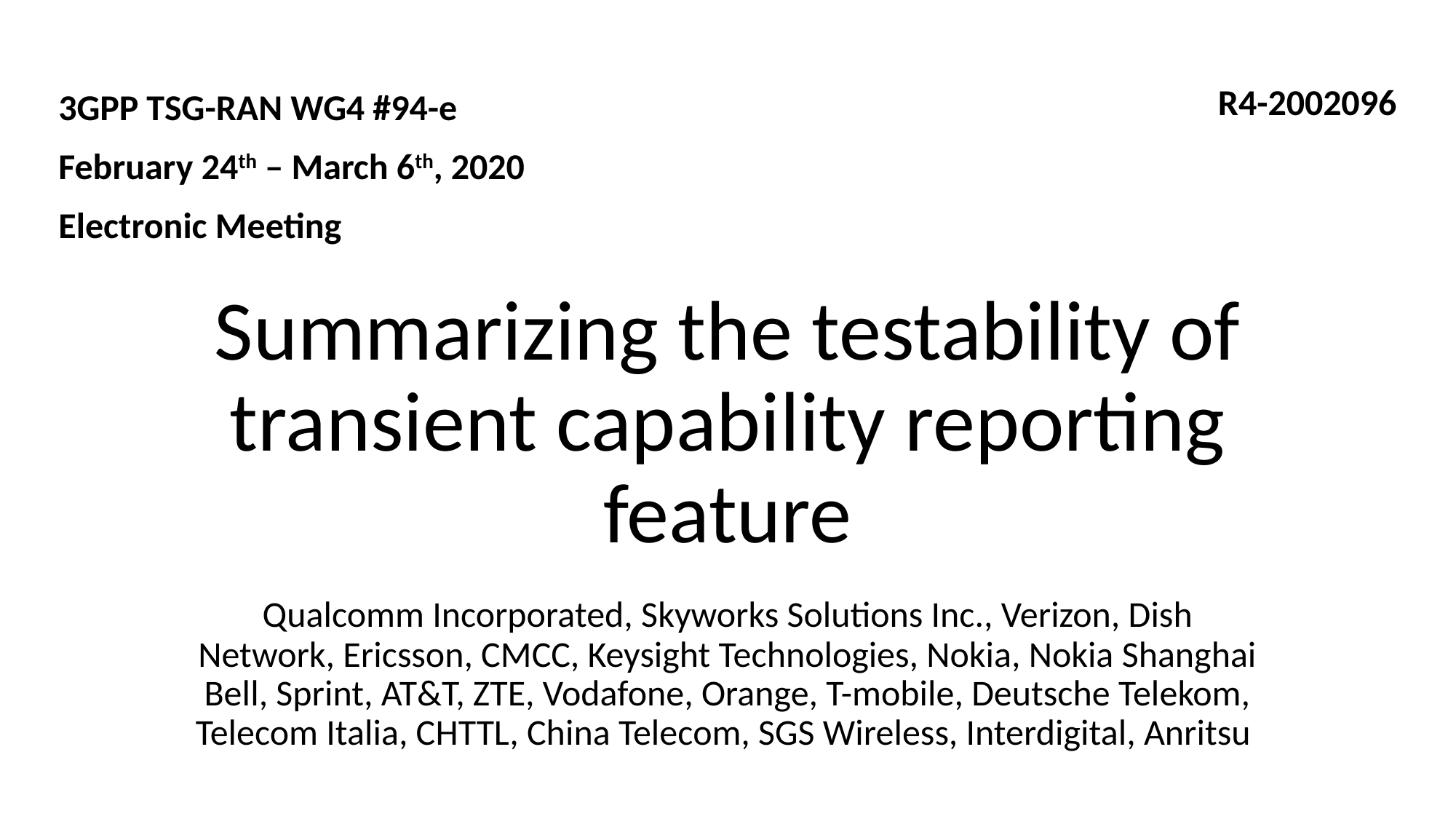

3GPP TSG-RAN WG4 #94-e
February 24th ‒ March 6th, 2020
Electronic Meeting
R4-2002096
# Summarizing the testability of transient capability reporting feature
Qualcomm Incorporated, Skyworks Solutions Inc., Verizon, Dish Network, Ericsson, CMCC, Keysight Technologies, Nokia, Nokia Shanghai Bell, Sprint, AT&T, ZTE, Vodafone, Orange, T-mobile, Deutsche Telekom, Telecom Italia, CHTTL, China Telecom, SGS Wireless, Interdigital, Anritsu